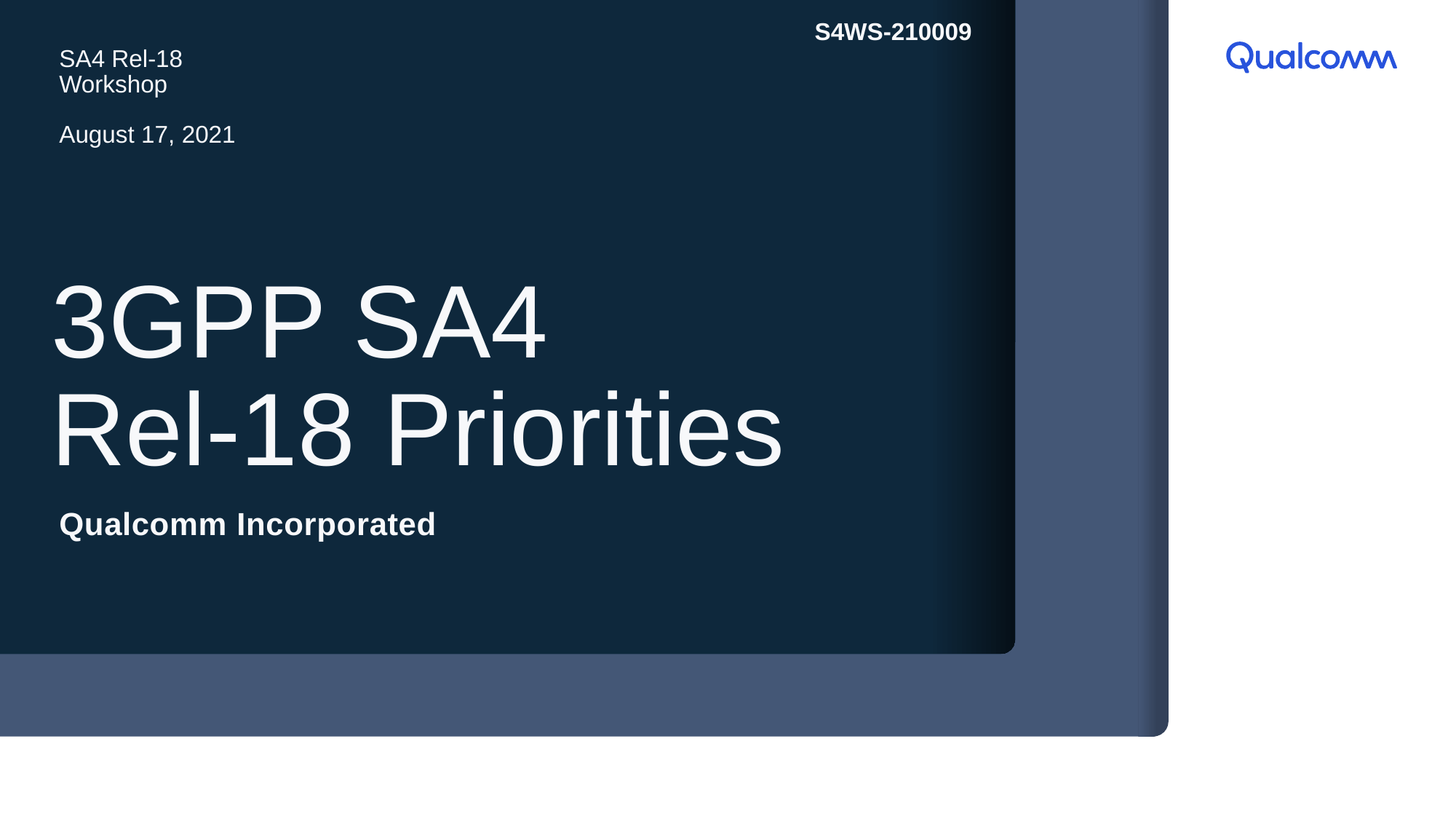

S4WS-210009
SA4 Rel-18 Workshop

August 17, 2021
# 3GPP SA4 Rel-18 Priorities
Qualcomm Incorporated